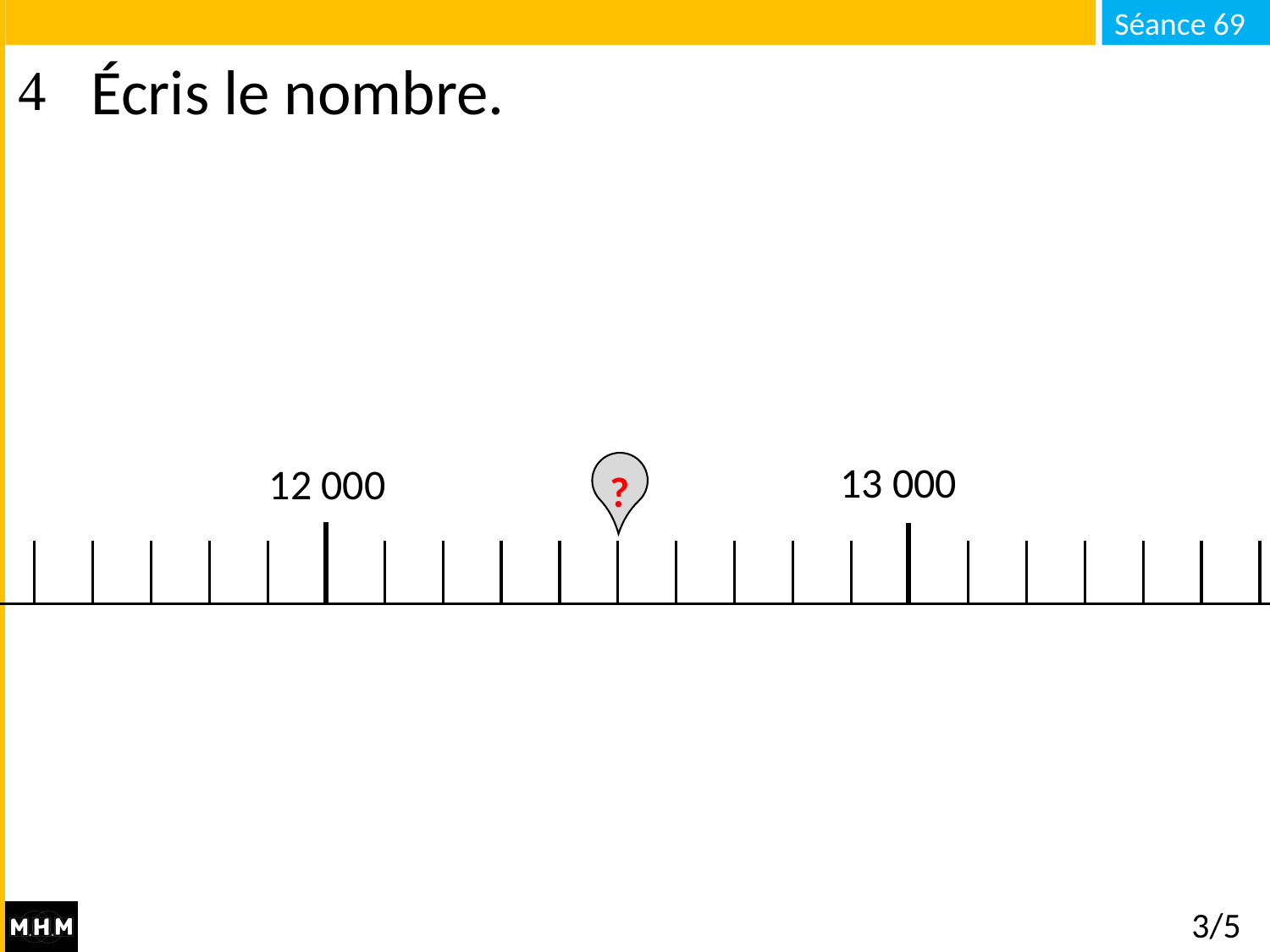

# Écris le nombre.
13 000
12 000

?
3/5